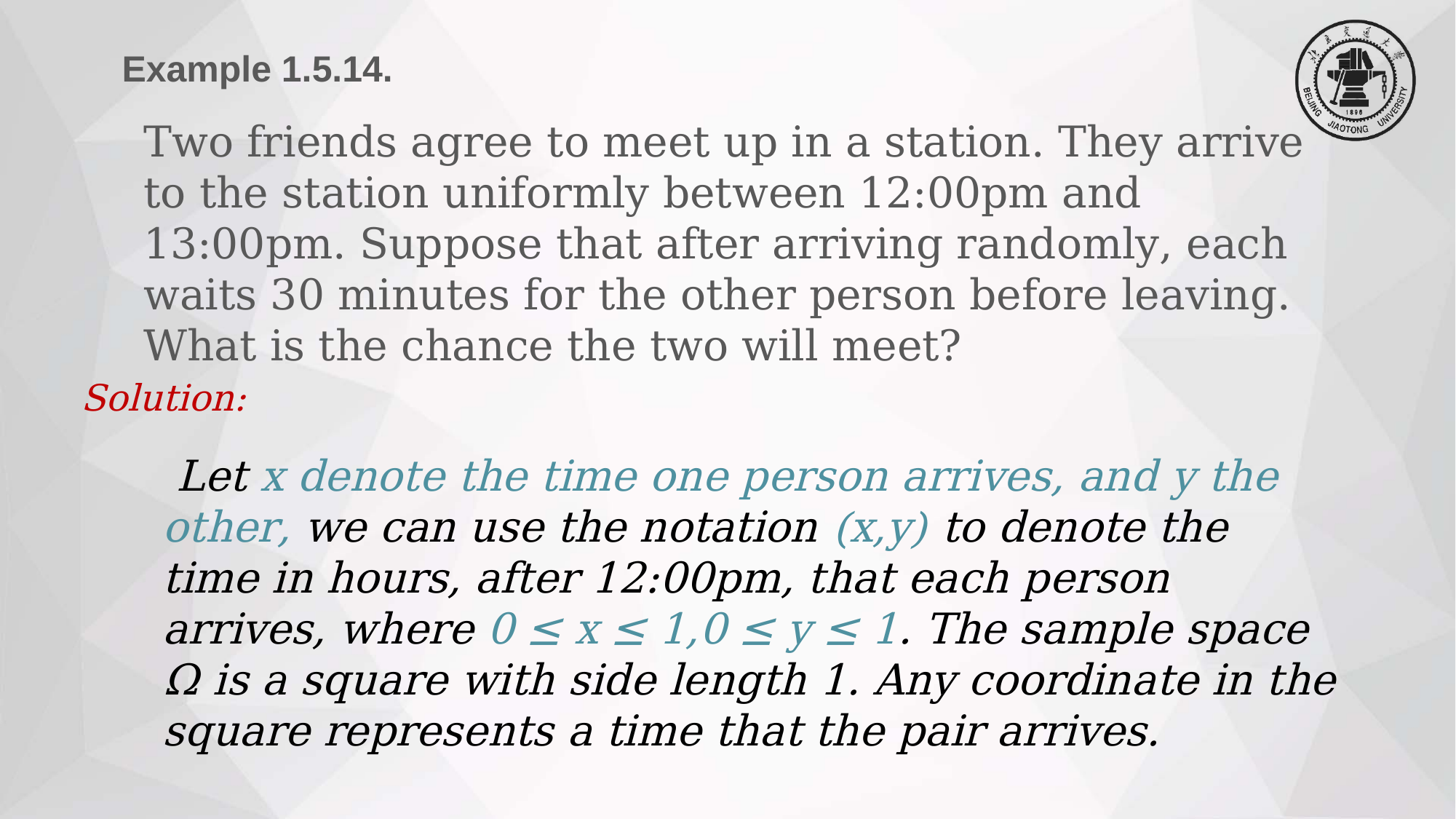

Example 1.5.14.
Two friends agree to meet up in a station. They arrive to the station uniformly between 12:00pm and 13:00pm. Suppose that after arriving randomly, each waits 30 minutes for the other person before leaving. What is the chance the two will meet?
Solution:
 Let x denote the time one person arrives, and y the other, we can use the notation (x,y) to denote the time in hours, after 12:00pm, that each person arrives, where 0 ≤ x ≤ 1,0 ≤ y ≤ 1. The sample space Ω is a square with side length 1. Any coordinate in the square represents a time that the pair arrives.